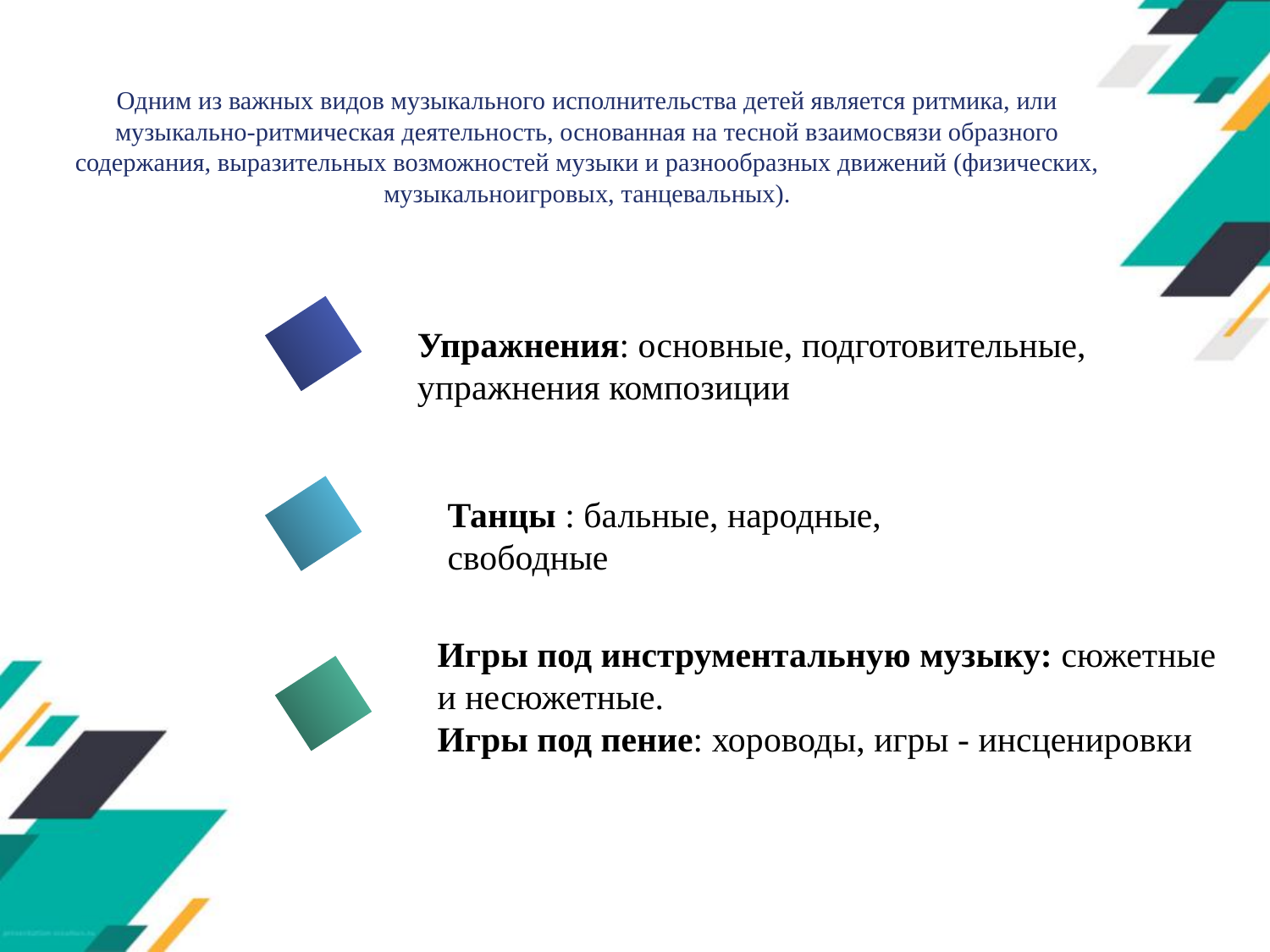

# Одним из важных видов музыкального исполнительства детей является ритмика, или музыкально-ритмическая деятельность, основанная на тесной взаимосвязи образного содержания, выразительных возможностей музыки и разнообразных движений (физических, музыкальноигровых, танцевальных).
1

Упражнения: основные, подготовительные,
упражнения композиции
2
Танцы : бальные, народные, свободные

Игры под инструментальную музыку: сюжетные и несюжетные.
Игры под пение: хороводы, игры - инсценировки